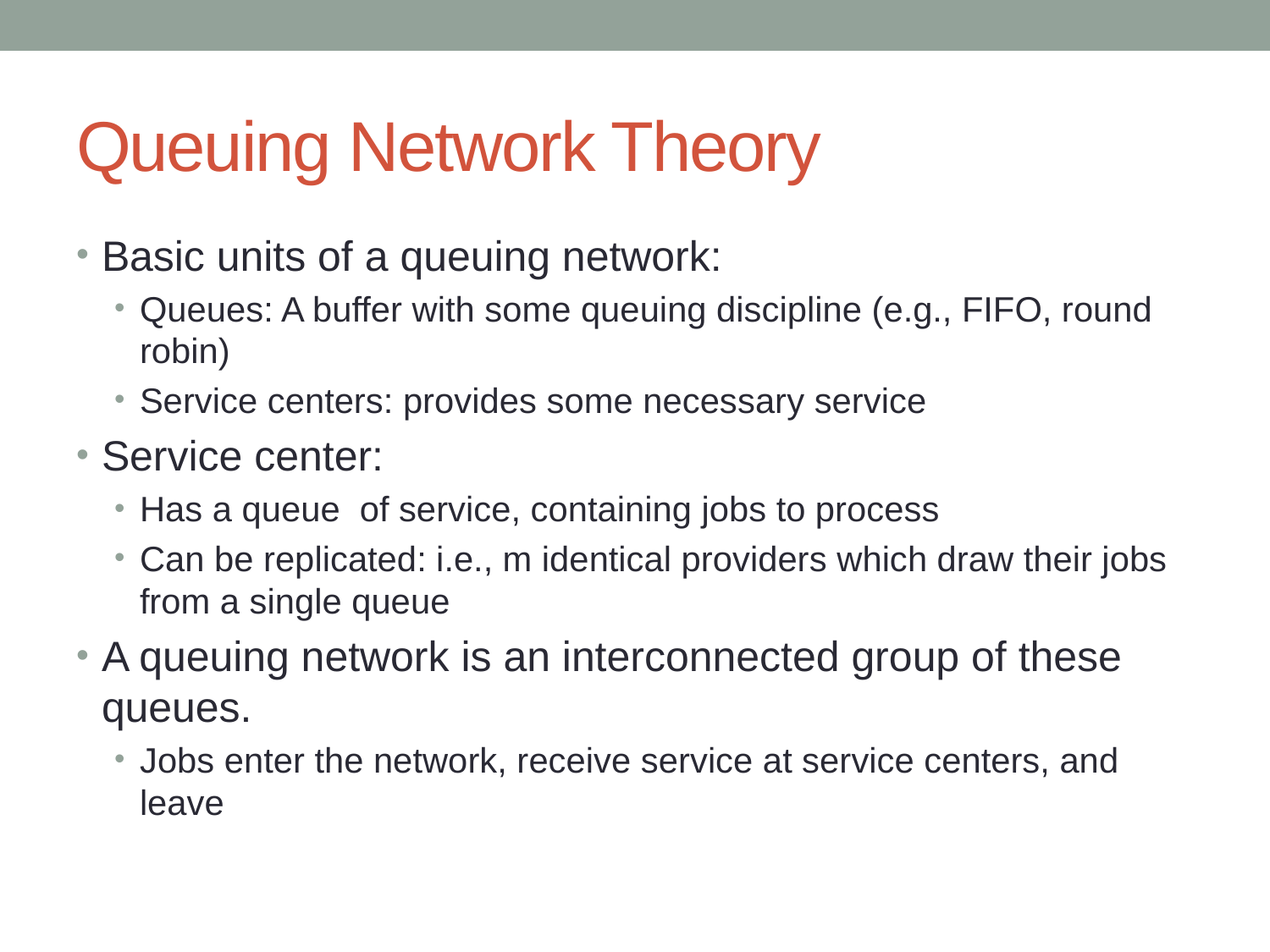

# Queuing Network Theory
Basic units of a queuing network:
Queues: A buffer with some queuing discipline (e.g., FIFO, round robin)
Service centers: provides some necessary service
Service center:
Has a queue  of service, containing jobs to process
Can be replicated: i.e., m identical providers which draw their jobs from a single queue
A queuing network is an interconnected group of these queues.
Jobs enter the network, receive service at service centers, and leave